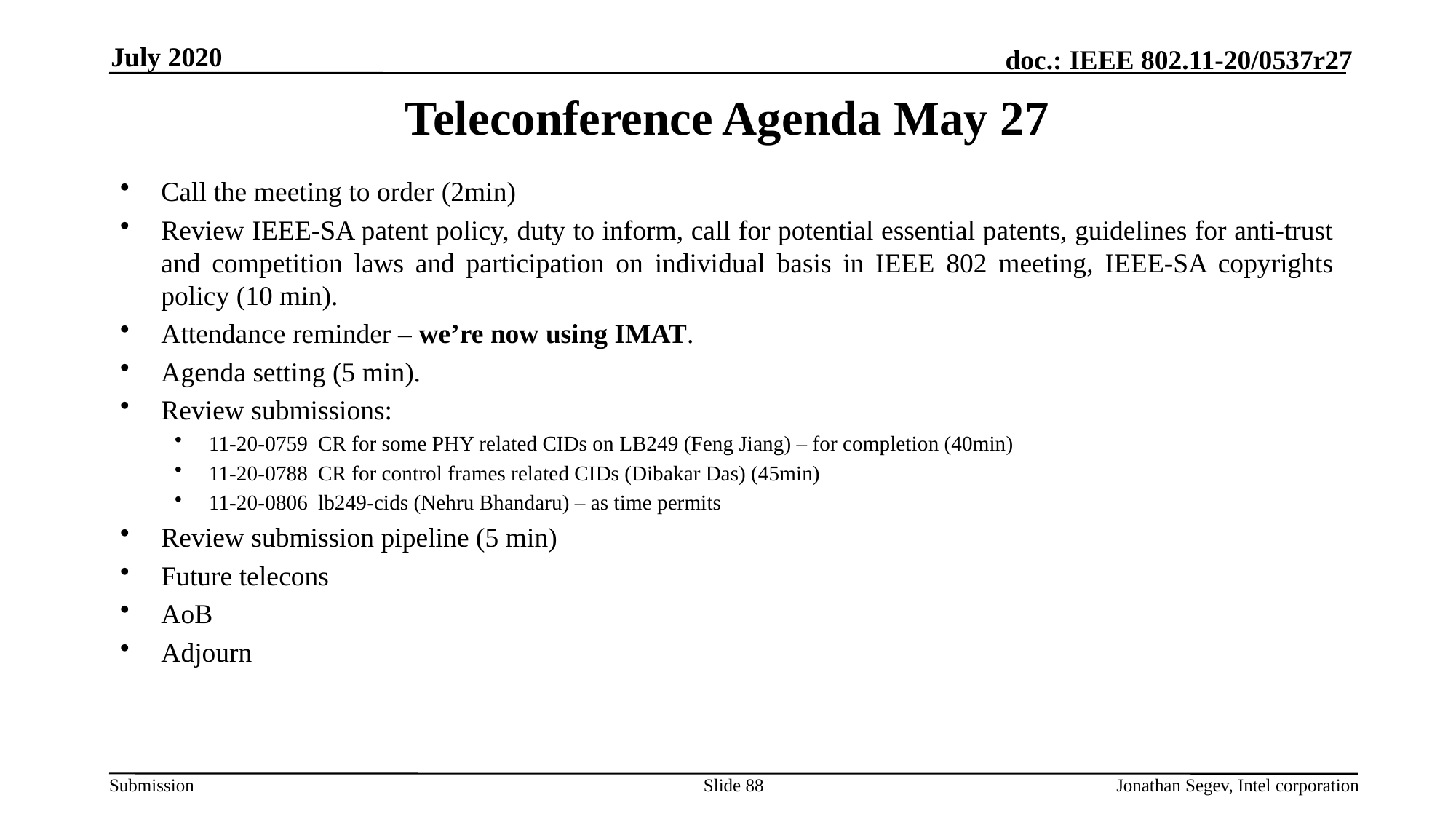

July 2020
# Teleconference Agenda May 27
Call the meeting to order (2min)
Review IEEE-SA patent policy, duty to inform, call for potential essential patents, guidelines for anti-trust and competition laws and participation on individual basis in IEEE 802 meeting, IEEE-SA copyrights policy (10 min).
Attendance reminder – we’re now using IMAT.
Agenda setting (5 min).
Review submissions:
11-20-0759 	CR for some PHY related CIDs on LB249 (Feng Jiang) – for completion (40min)
11-20-0788	CR for control frames related CIDs (Dibakar Das) (45min)
11-20-0806	lb249-cids (Nehru Bhandaru) – as time permits
Review submission pipeline (5 min)
Future telecons
AoB
Adjourn

Slide 88
Jonathan Segev, Intel corporation